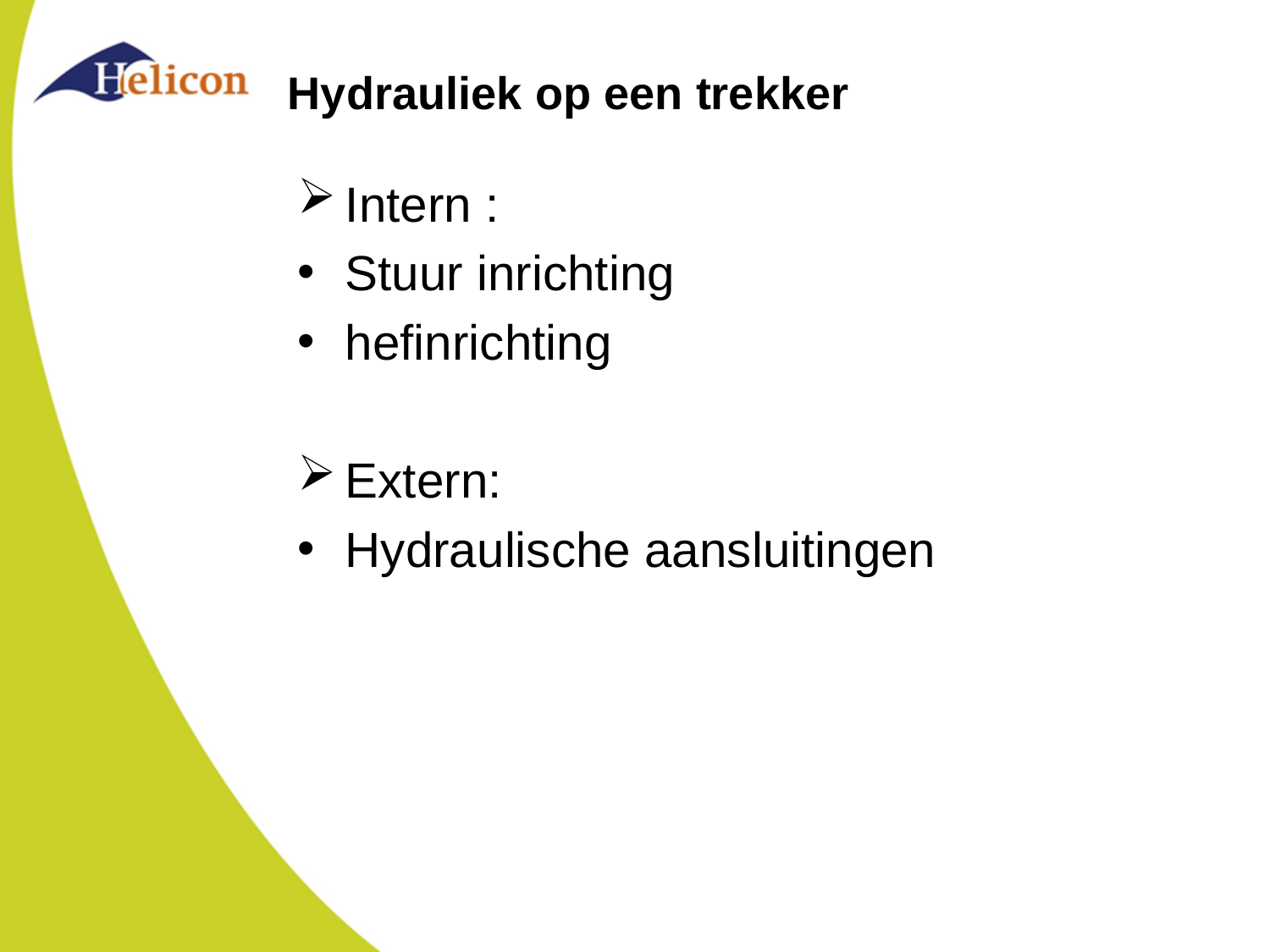

# Hydrauliek op een trekker
Intern :
Stuur inrichting
hefinrichting

Extern:
Hydraulische aansluitingen